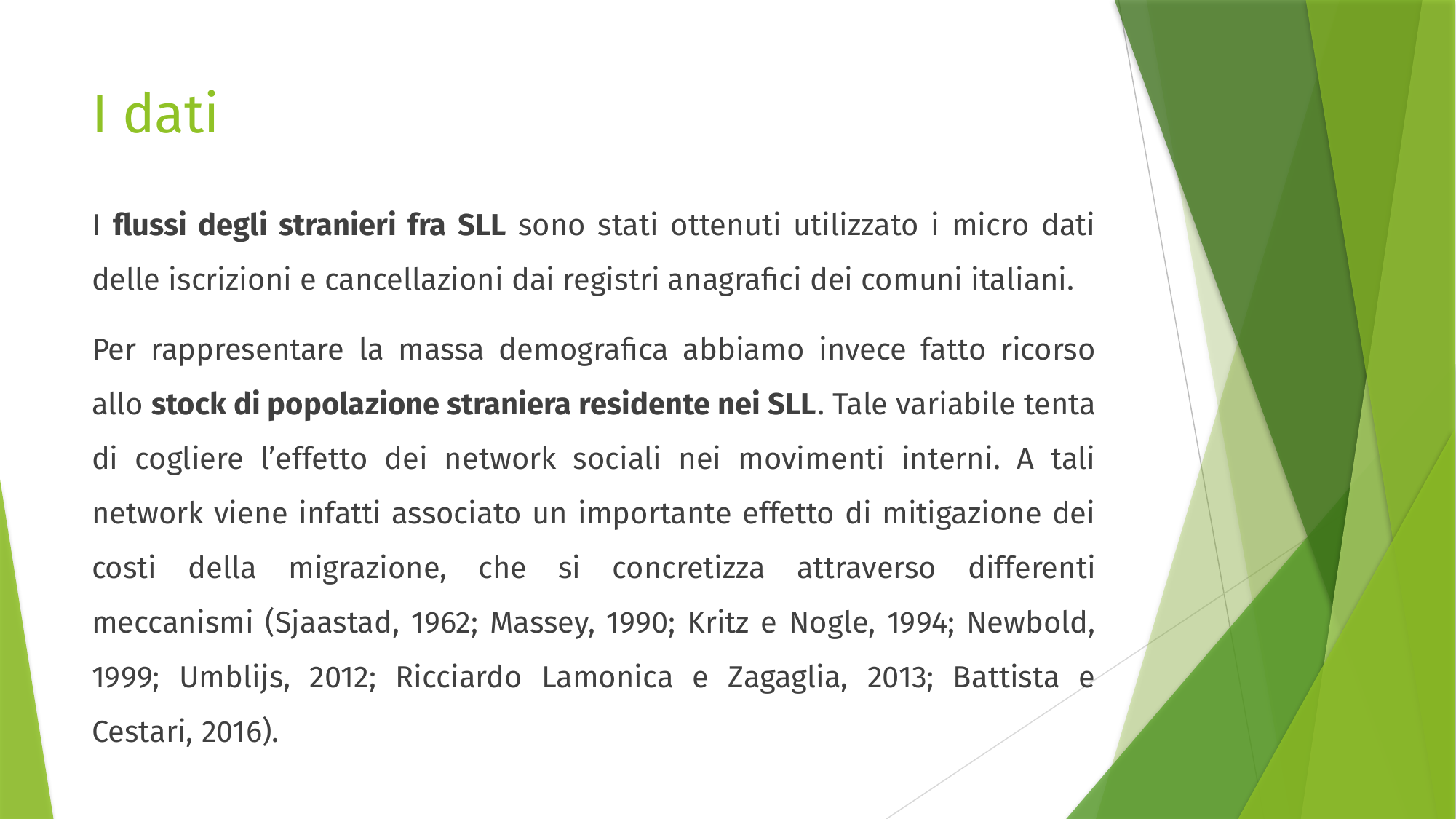

# I dati
I flussi degli stranieri fra SLL sono stati ottenuti utilizzato i micro dati delle iscrizioni e cancellazioni dai registri anagrafici dei comuni italiani.
Per rappresentare la massa demografica abbiamo invece fatto ricorso allo stock di popolazione straniera residente nei SLL. Tale variabile tenta di cogliere l’effetto dei network sociali nei movimenti interni. A tali network viene infatti associato un importante effetto di mitigazione dei costi della migrazione, che si concretizza attraverso differenti meccanismi (Sjaastad, 1962; Massey, 1990; Kritz e Nogle, 1994; Newbold, 1999; Umblijs, 2012; Ricciardo Lamonica e Zagaglia, 2013; Battista e Cestari, 2016).